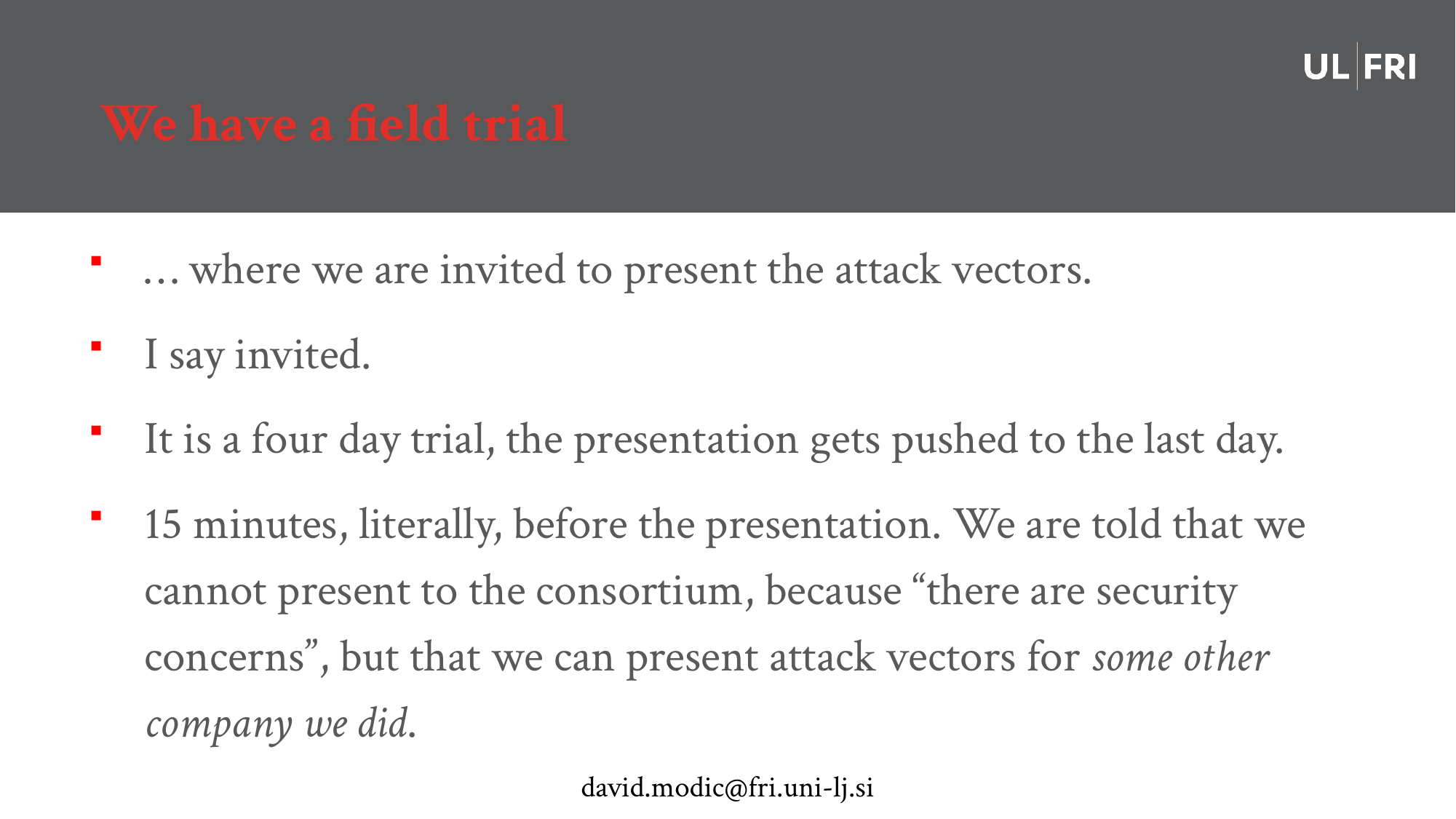

# We have a field trial
… where we are invited to present the attack vectors.
I say invited.
It is a four day trial, the presentation gets pushed to the last day.
15 minutes, literally, before the presentation. We are told that we cannot present to the consortium, because “there are security concerns”, but that we can present attack vectors for some other company we did.

11
david.modic@fri.uni-lj.si